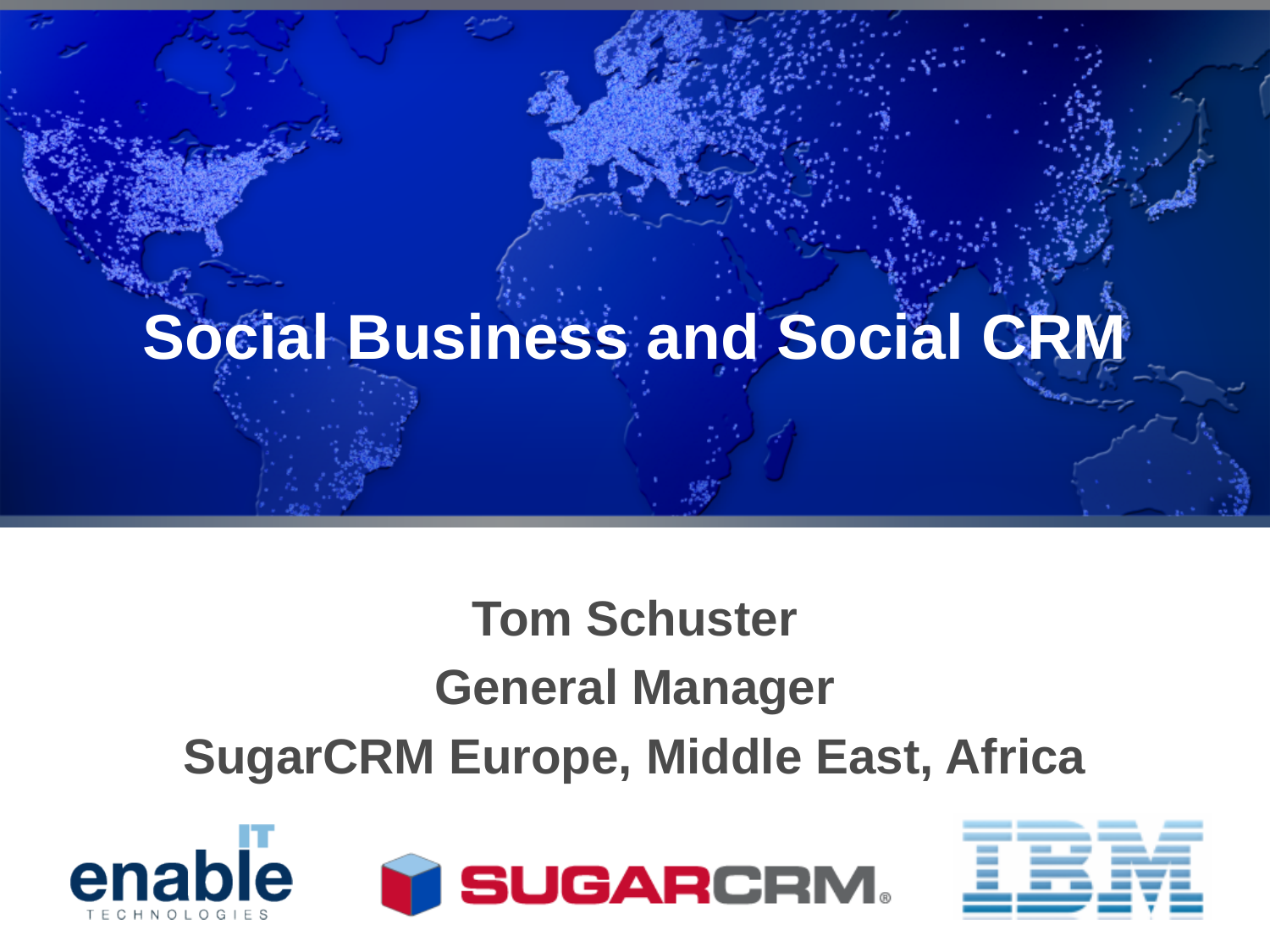

# Social Business and Social CRM
Tom Schuster
General Manager
SugarCRM Europe, Middle East, Africa